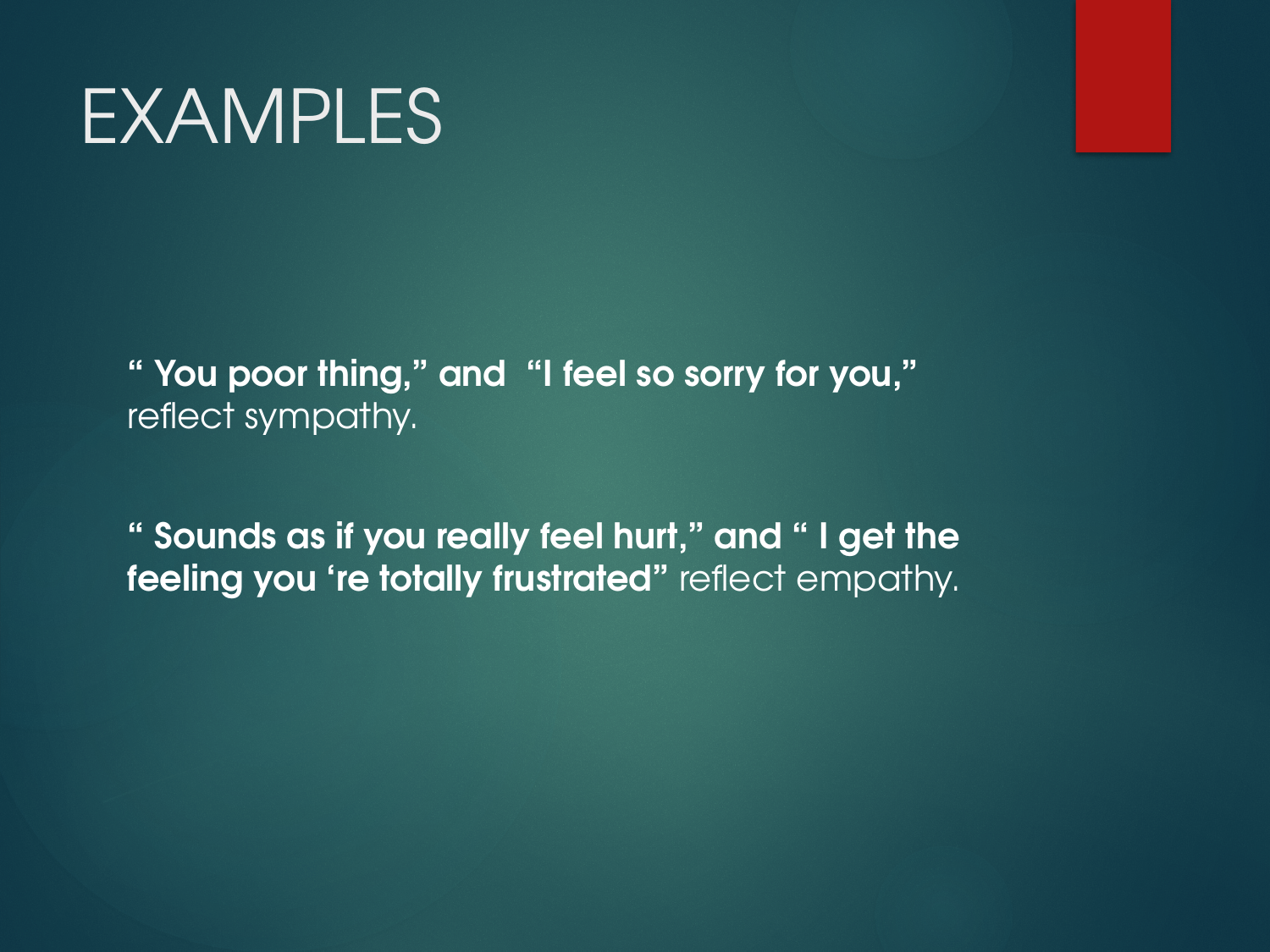

# EXAMPLES

“ You poor thing,” and  “I feel so sorry for you,” reflect sympathy.

“ Sounds as if you really feel hurt,” and “ I get the feeling you ‘re totally frustrated” reflect empathy.